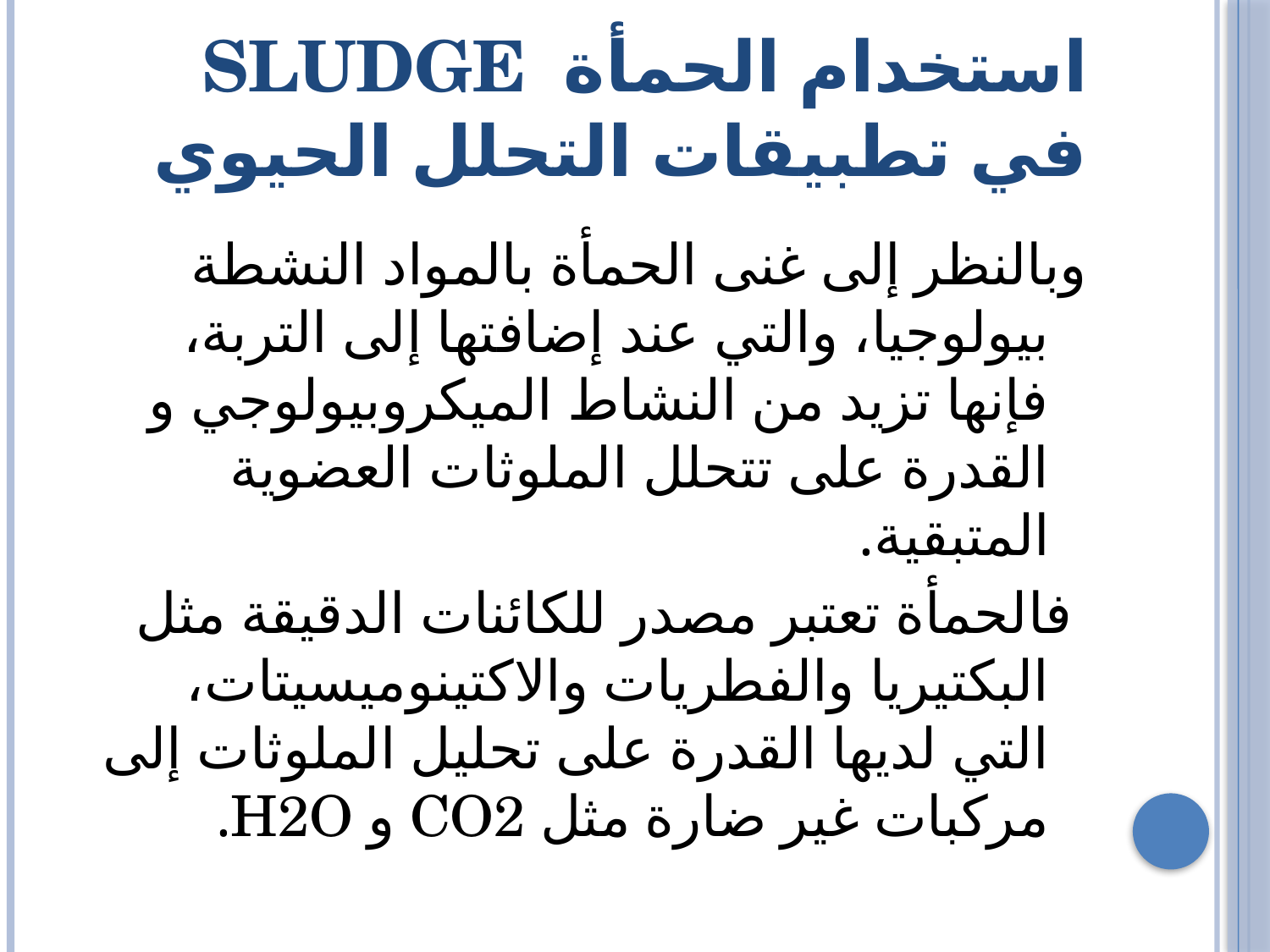

# استخدام الحمأة  sludge في تطبيقات التحلل الحيوي
وبالنظر إلى غنى الحمأة بالمواد النشطة بيولوجيا، والتي عند إضافتها إلى التربة، فإنها تزيد من النشاط الميكروبيولوجي و القدرة على تتحلل الملوثات العضوية المتبقية.
 فالحمأة تعتبر مصدر للكائنات الدقيقة مثل البكتيريا والفطريات والاكتينوميسيتات، التي لديها القدرة على تحليل الملوثات إلى مركبات غير ضارة مثل CO2 و H2O.